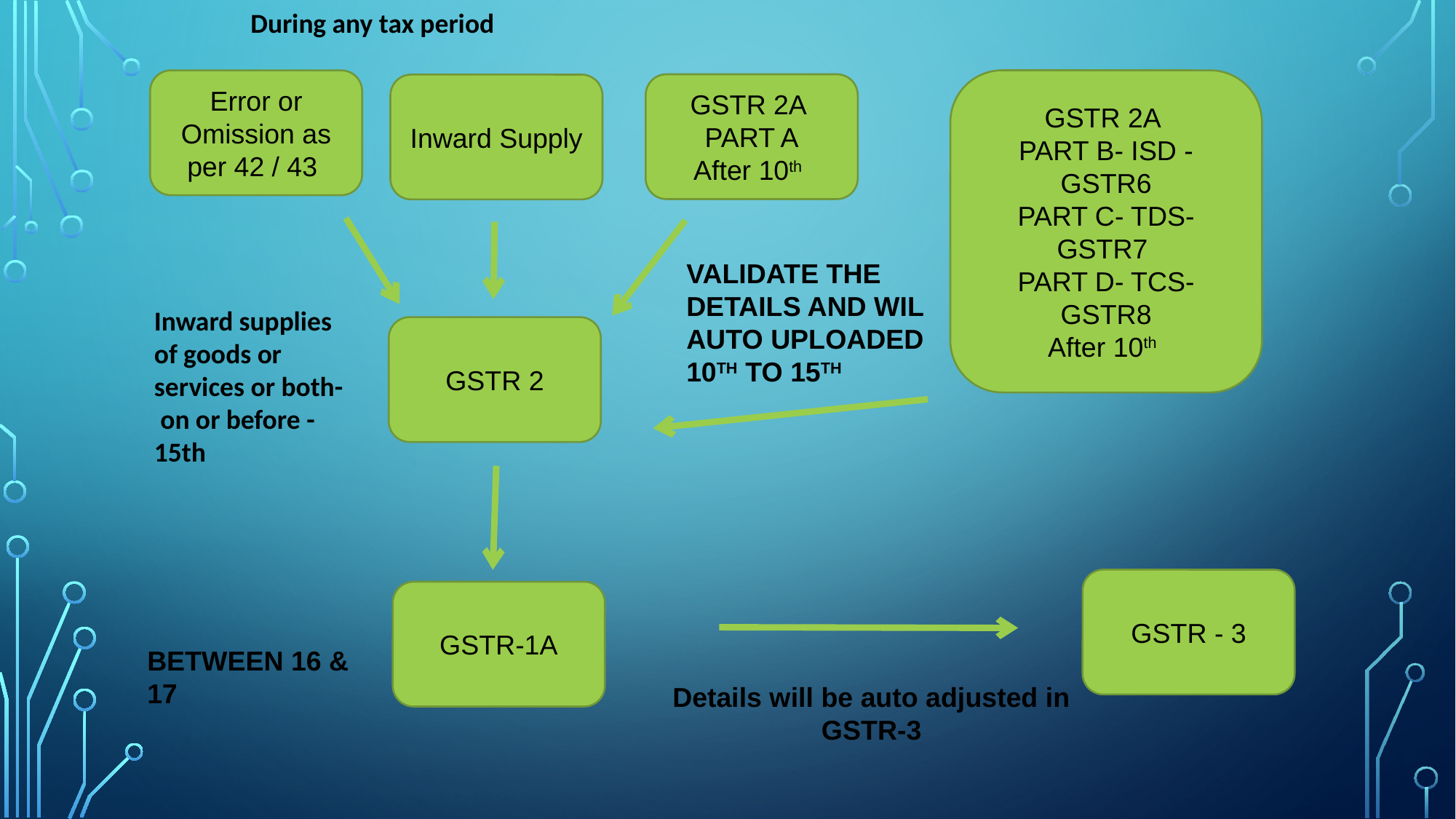

During any tax period
GSTR 2A
PART B- ISD -GSTR6
PART C- TDS-GSTR7
PART D- TCS-GSTR8
After 10th
Error or Omission as per 42 / 43
GSTR 2A
PART A
After 10th
Inward Supply
VALIDATE THE DETAILS AND WIL AUTO UPLOADED
10TH TO 15TH
Inward supplies of goods or services or both-  on or before - 15th
GSTR 2
GSTR - 3
GSTR-1A
BETWEEN 16 & 17
Details will be auto adjusted in GSTR-3